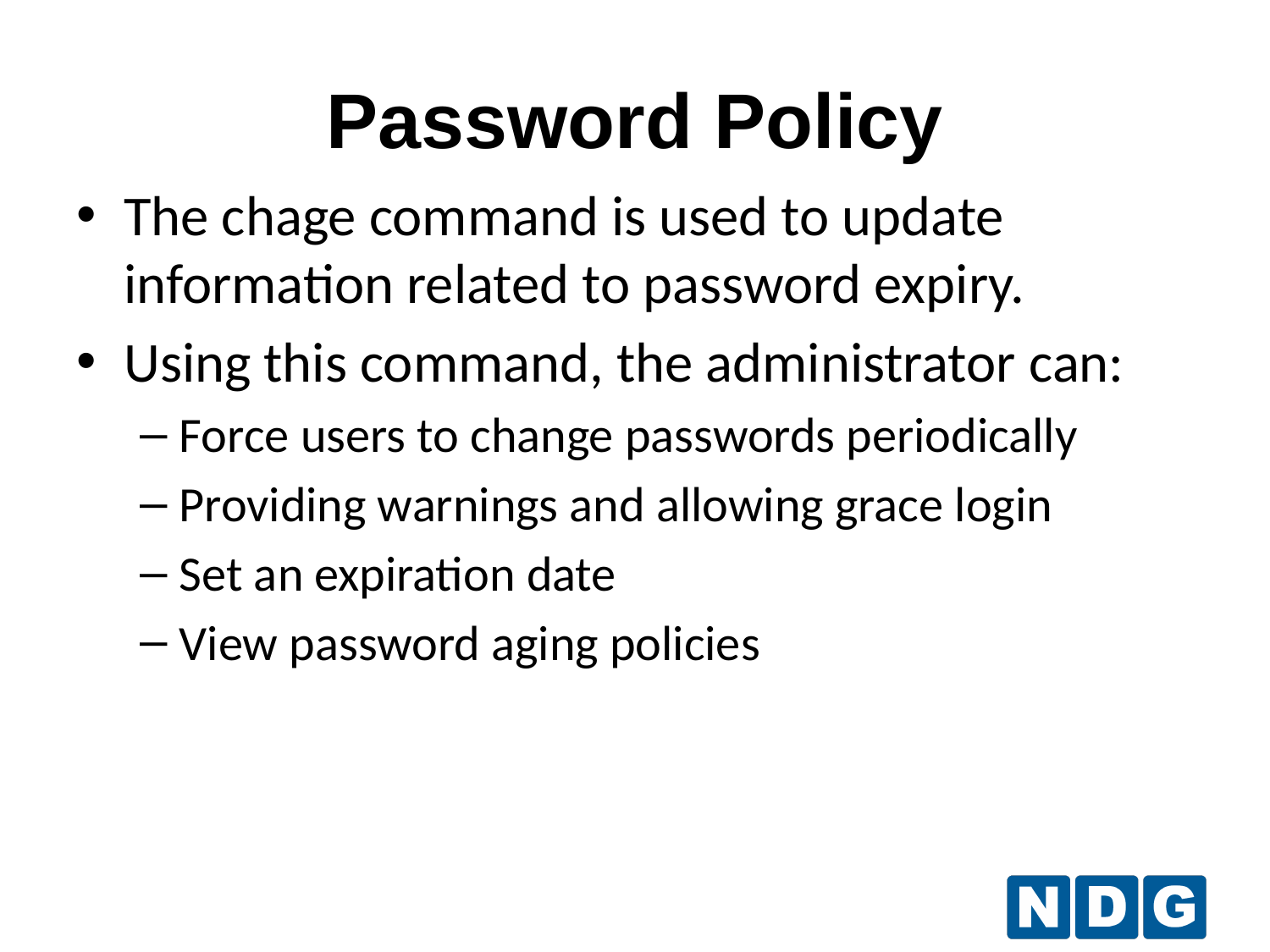

Password Policy
The chage command is used to update information related to password expiry.
Using this command, the administrator can:
Force users to change passwords periodically
Providing warnings and allowing grace login
Set an expiration date
View password aging policies